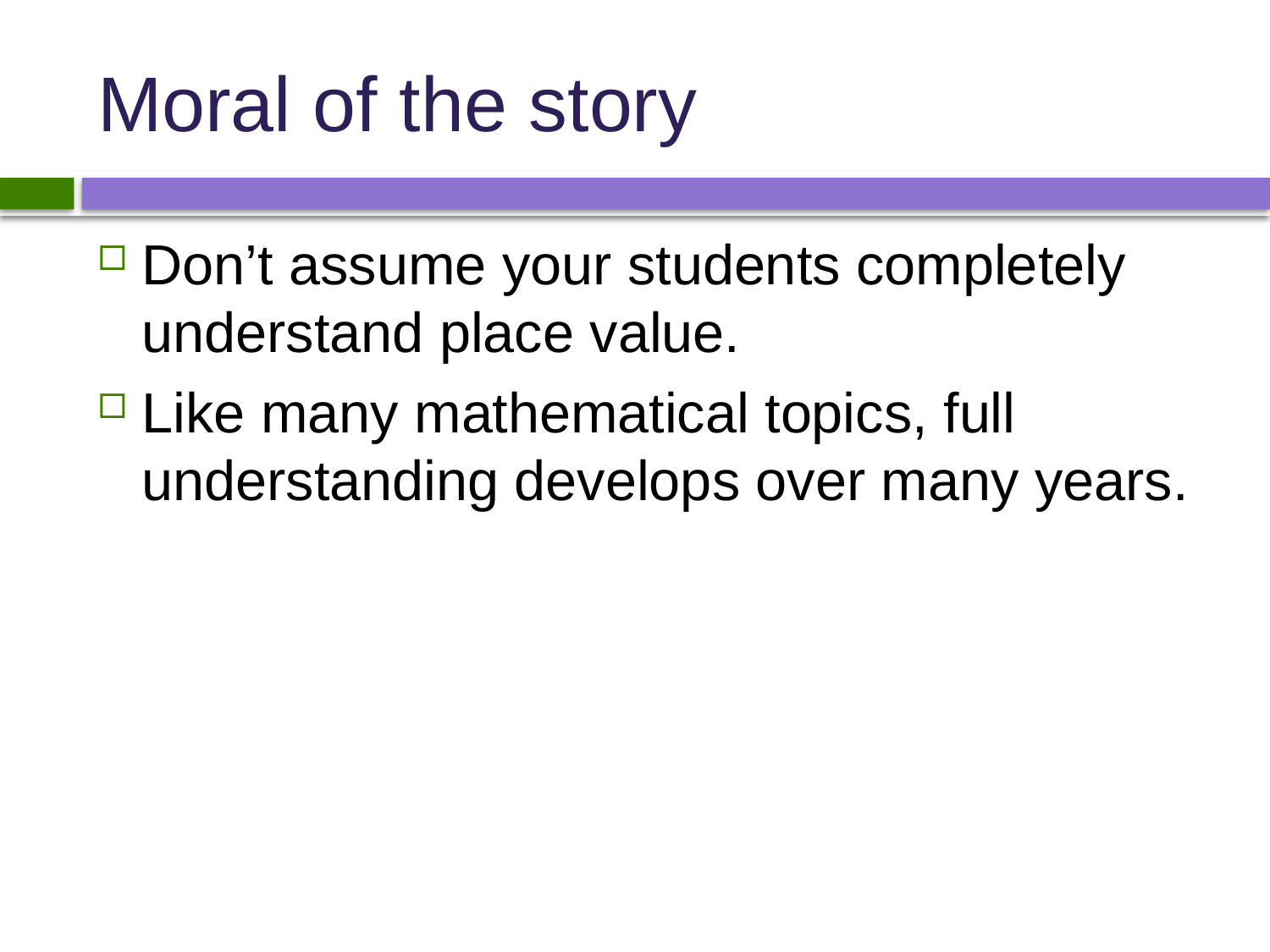

# Moral of the story
Don’t assume your students completely understand place value.
Like many mathematical topics, full understanding develops over many years.